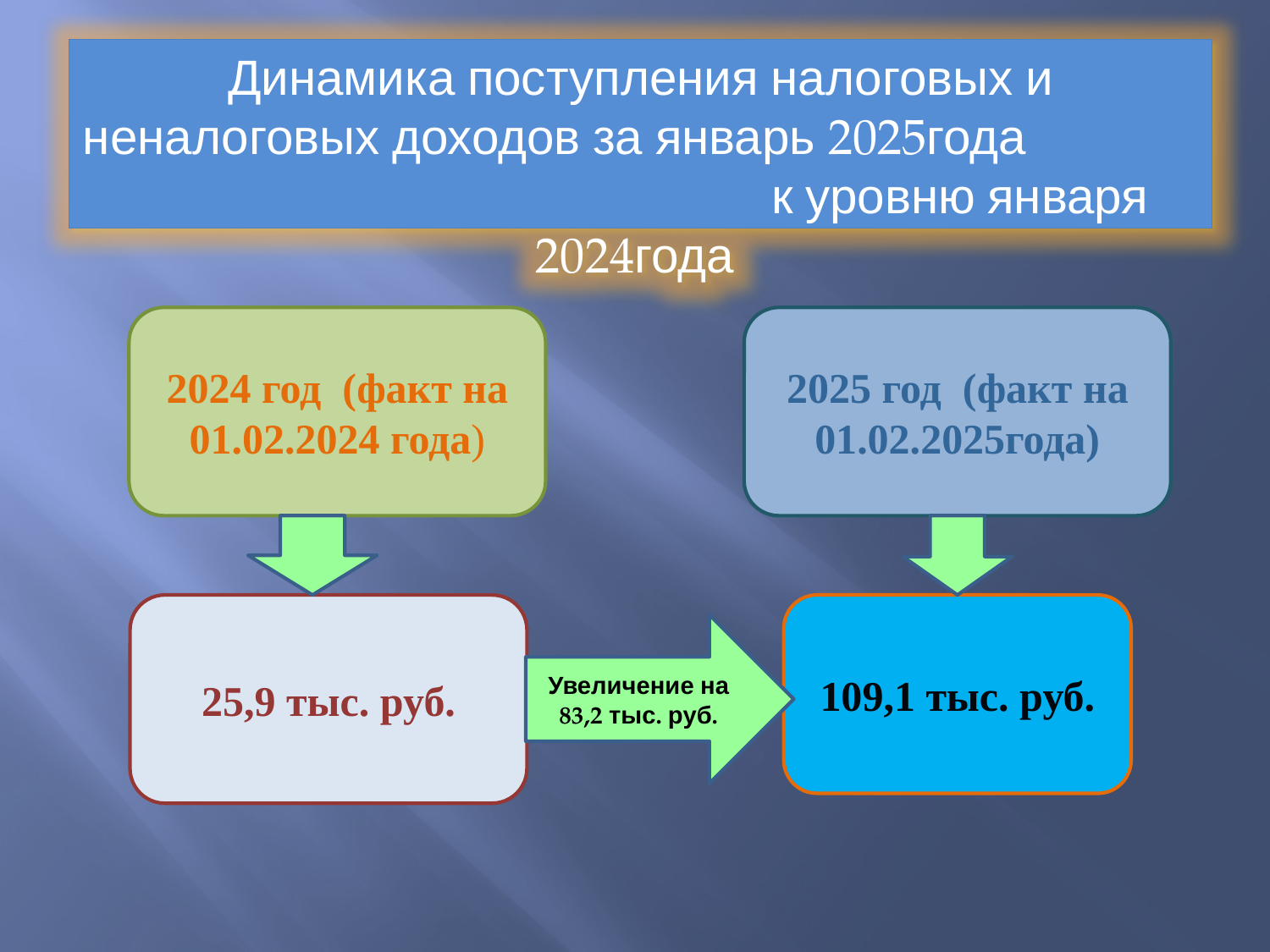

Динамика поступления налоговых и неналоговых доходов за январь 2025года                                                                   к уровню января 2024года
2024 год  (факт на 01.02.2024 года)
2025 год  (факт на 01.02.2025года)

109,1 тыс. руб.
25,9 тыс. руб.
Увеличение на 83,2 тыс. руб.